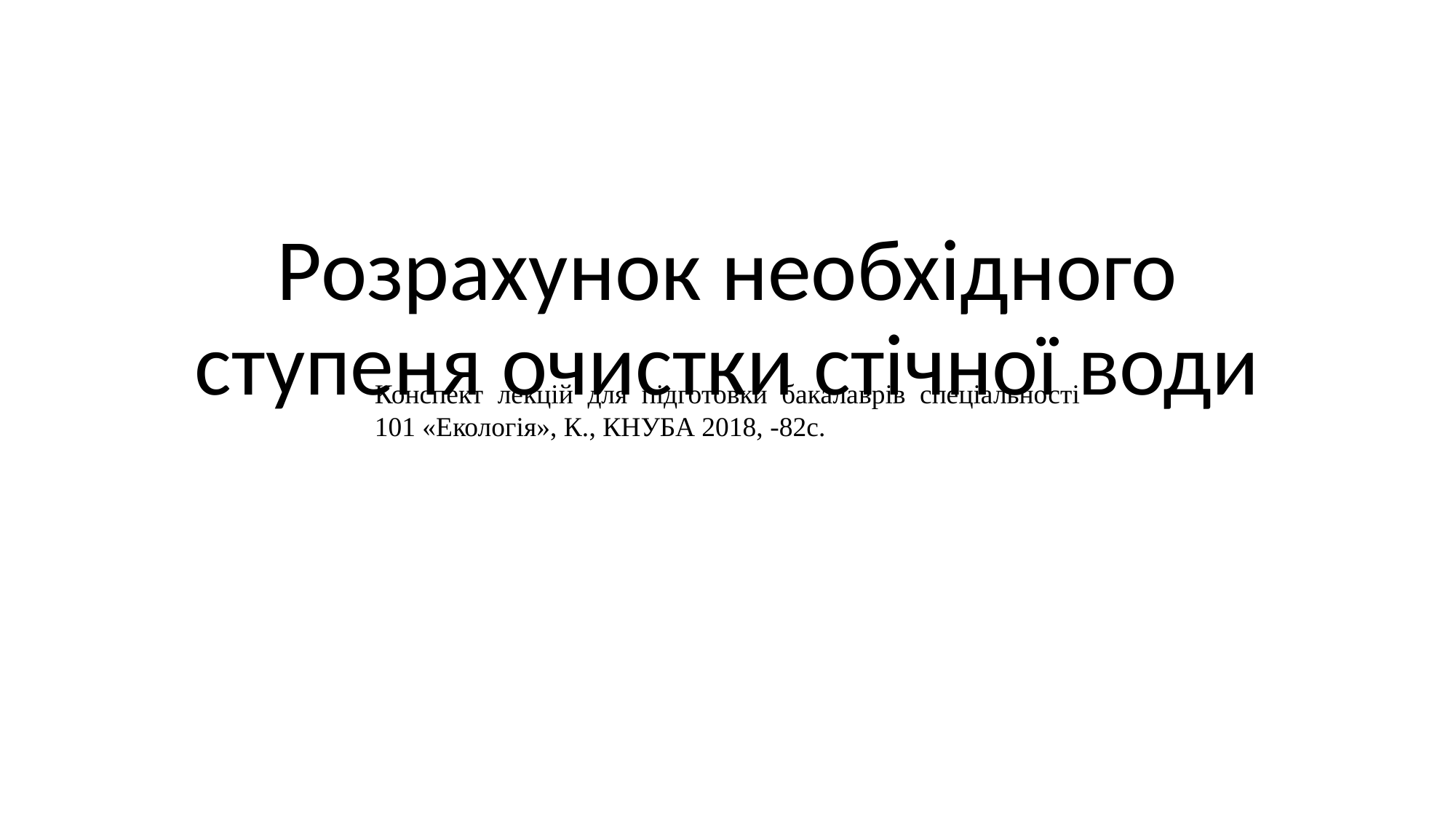

# Розрахунок необхідного ступеня очистки стічної води
Конспект лекцій для підготовки бакалаврів спеціальності 101 «Екологія», К., КНУБА 2018, -82с.